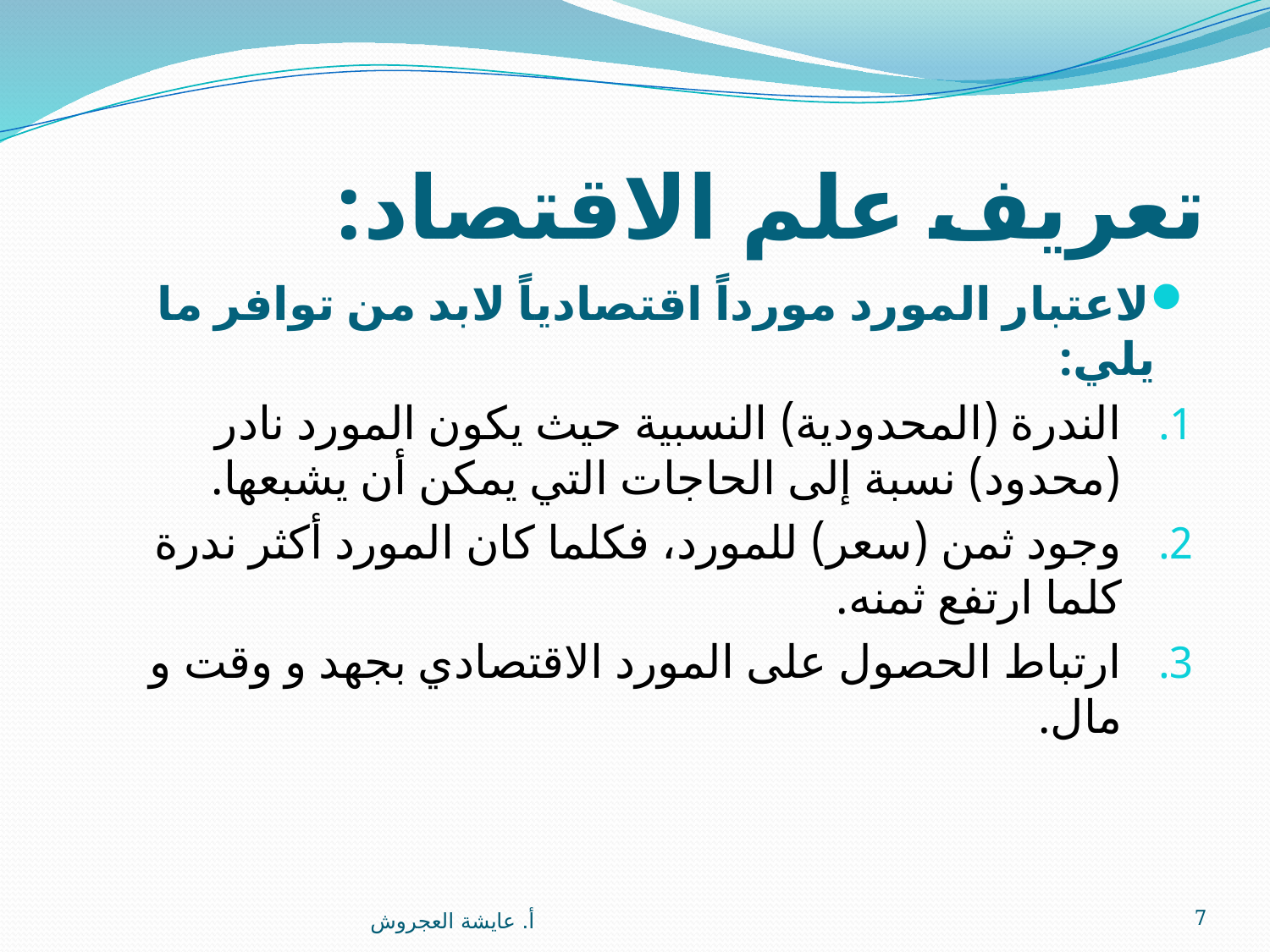

# تعريف علم الاقتصاد:
لاعتبار المورد مورداً اقتصادياً لابد من توافر ما يلي:
الندرة (المحدودية) النسبية حيث يكون المورد نادر (محدود) نسبة إلى الحاجات التي يمكن أن يشبعها.
وجود ثمن (سعر) للمورد، فكلما كان المورد أكثر ندرة كلما ارتفع ثمنه.
ارتباط الحصول على المورد الاقتصادي بجهد و وقت و مال.
أ. عايشة العجروش
7